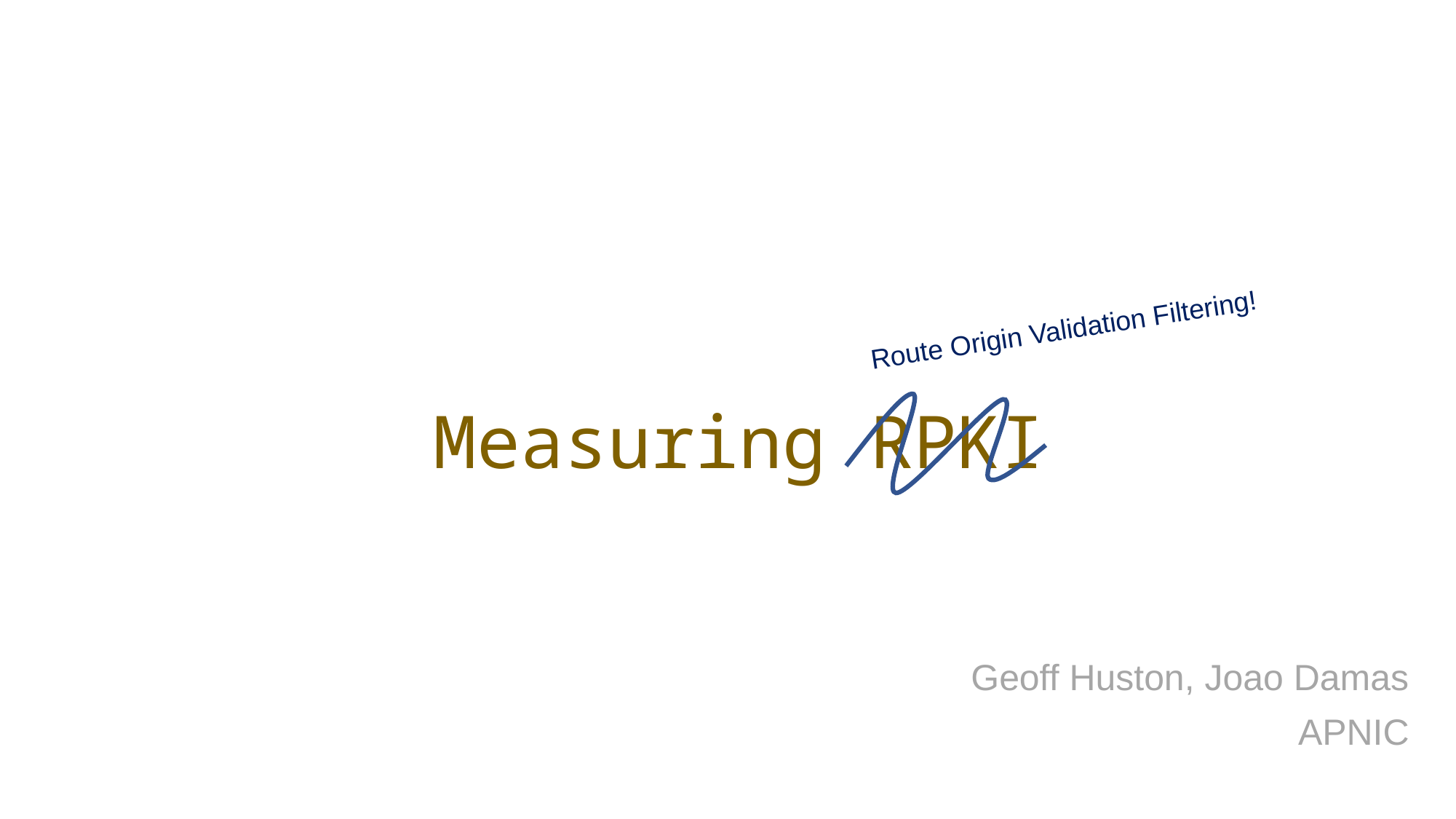

# Measuring RPKI
Route Origin Validation Filtering!

Geoff Huston, Joao Damas
APNIC